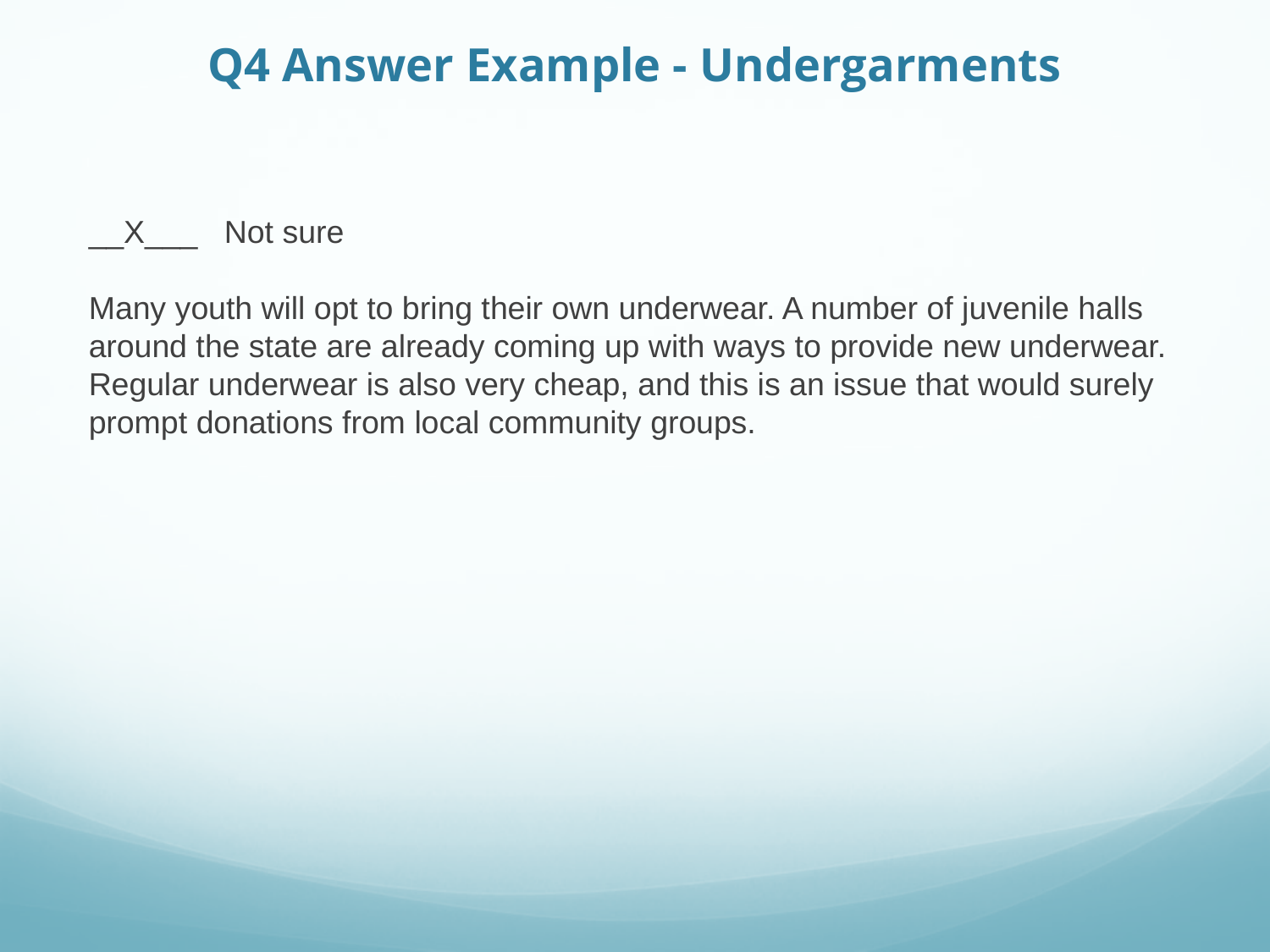

# Q4 Answer Example - Undergarments
__X___   Not sure

Many youth will opt to bring their own underwear. A number of juvenile halls around the state are already coming up with ways to provide new underwear. Regular underwear is also very cheap, and this is an issue that would surely prompt donations from local community groups.